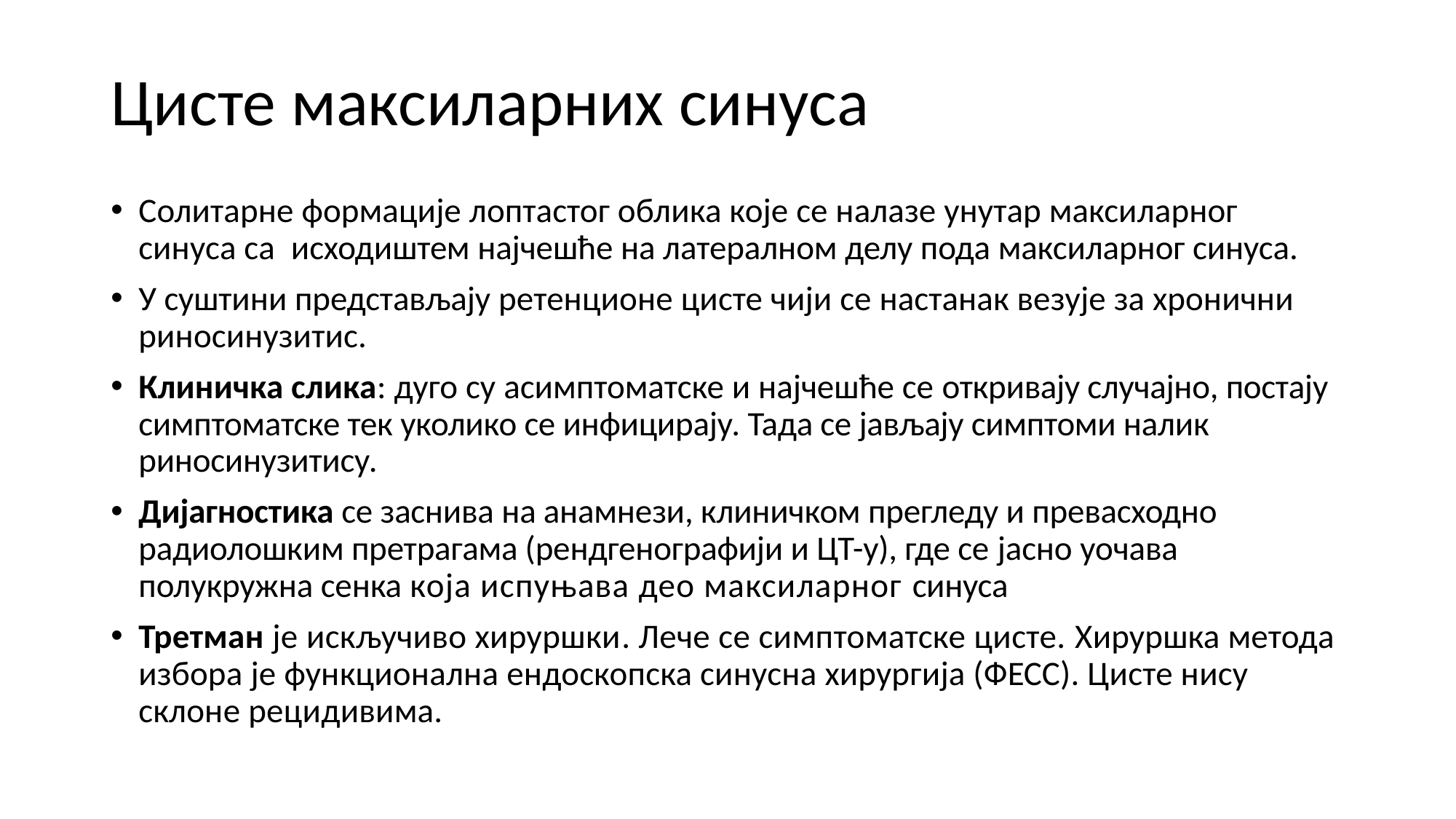

# Цисте максиларних синуса
Солитарне формације лоптастог облика које се налазе унутар максиларног синуса са  исходиштем најчешће на латералном делу пода максиларног синуса.
У суштини представљају ретенционе цисте чији се настанак везује за хронични риносинузитис.
Клиничка слика: дуго су асимптоматске и најчешће се откривају случајно, постају симптоматске тек уколико се инфицирају. Тада се јављају симптоми налик риносинузитису.
Дијагностика се заснива на анамнези, клиничком прегледу и превасходно радиолошким претрагама (рендгенографији и ЦТ-у), где се јасно уочава полукружна сенка која испуњава део максиларног синуса
Третман је искључиво хируршки. Лече се симптоматске цисте. Хируршка метода избора је функционална ендоскопска синусна хирургија (ФЕСС). Цисте нису склоне рецидивима.